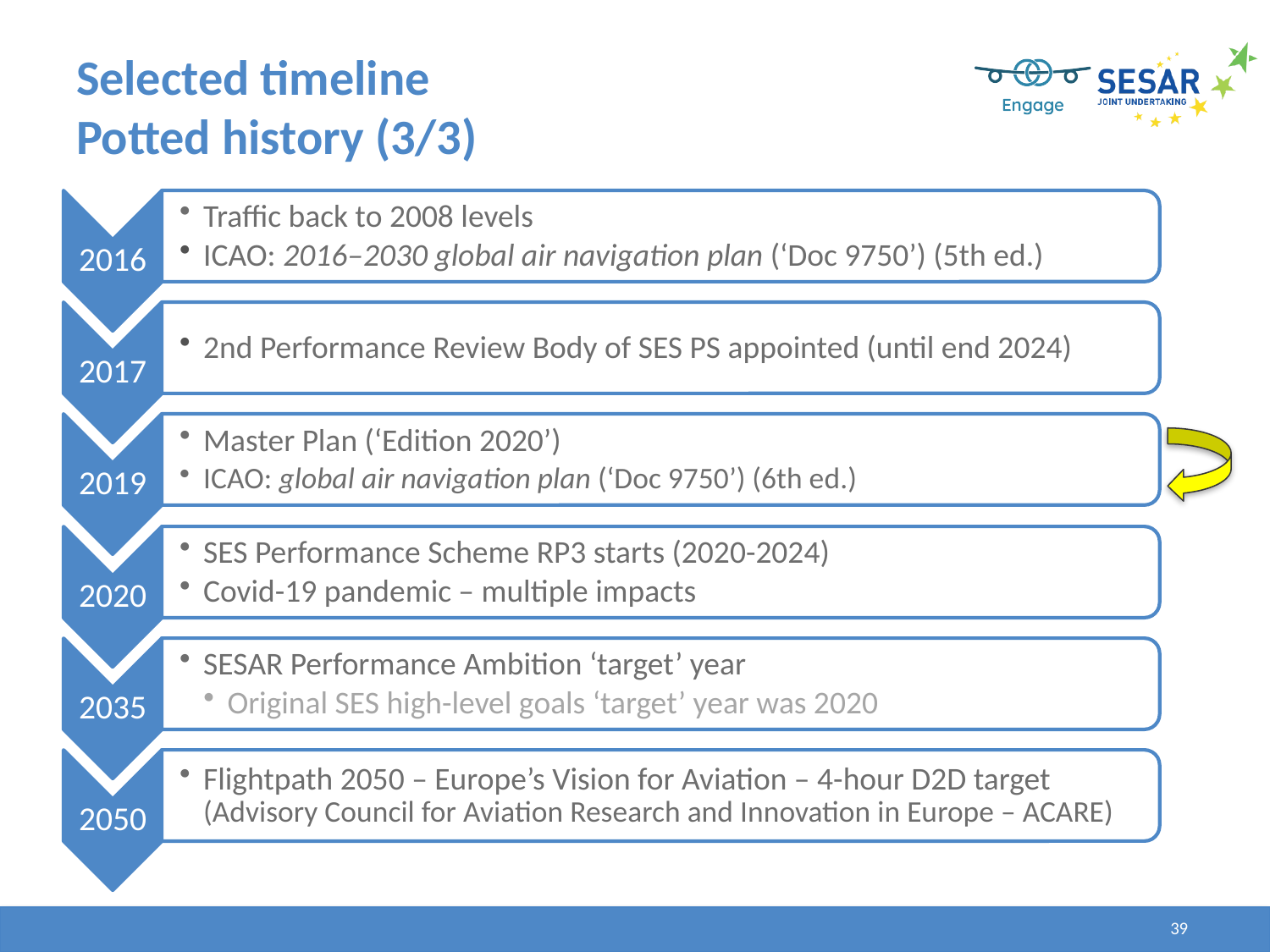

# Selected timeline Potted history (3/3)
2016
Traffic back to 2008 levels
ICAO: 2016–2030 global air navigation plan (‘Doc 9750’) (5th ed.)
2017
2nd Performance Review Body of SES PS appointed (until end 2024)
2019
Master Plan (‘Edition 2020’)
ICAO: global air navigation plan (‘Doc 9750’) (6th ed.)

2020
SES Performance Scheme RP3 starts (2020-2024)
Covid-19 pandemic – multiple impacts
2035
SESAR Performance Ambition ‘target’ year
Original SES high-level goals ‘target’ year was 2020
2050
Flightpath 2050 – Europe’s Vision for Aviation – 4-hour D2D target
(Advisory Council for Aviation Research and Innovation in Europe – ACARE)

39